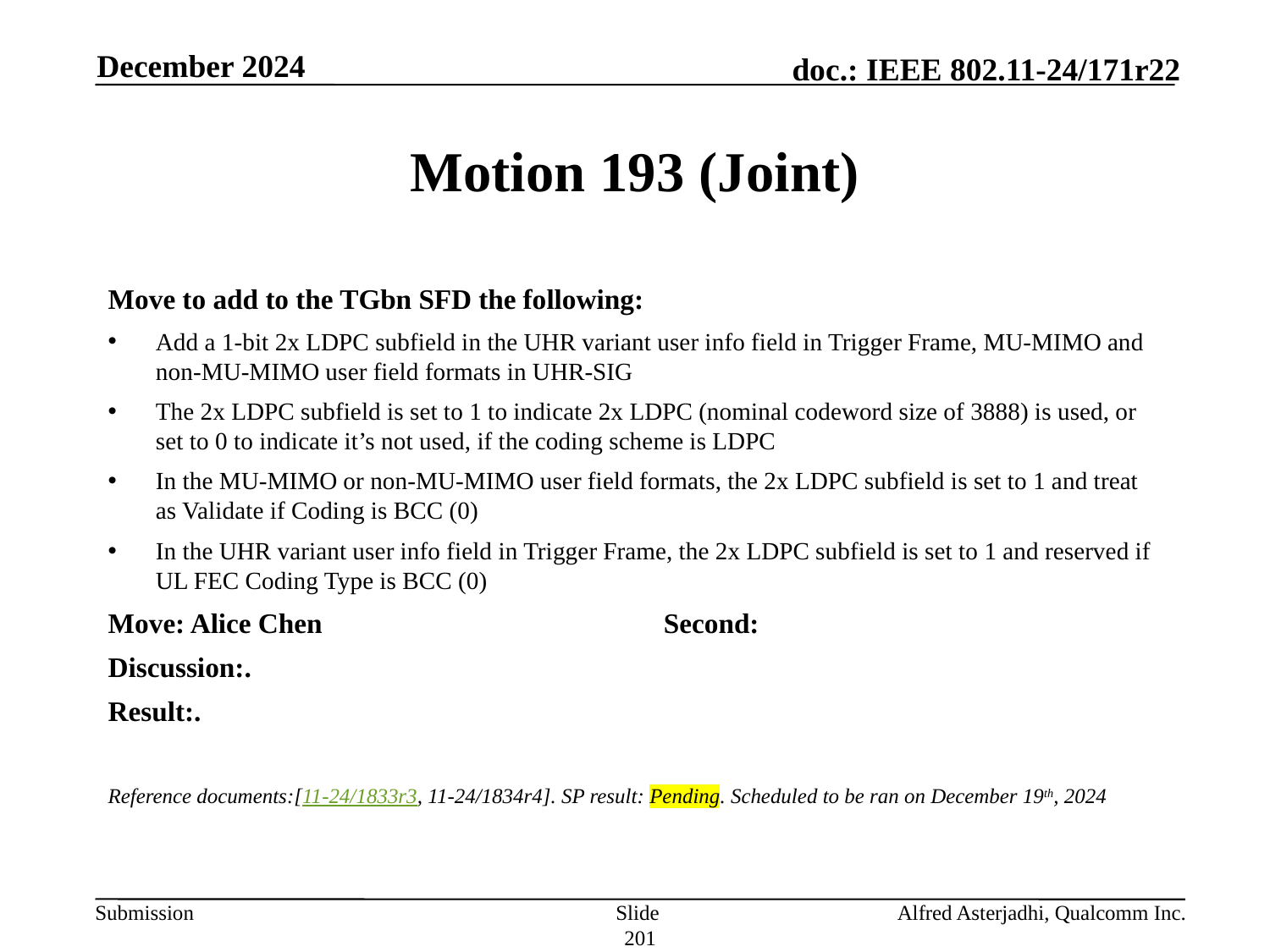

December 2024
# Motion 193 (Joint)
Move to add to the TGbn SFD the following:
Add a 1-bit 2x LDPC subfield in the UHR variant user info field in Trigger Frame, MU-MIMO and non-MU-MIMO user field formats in UHR-SIG
The 2x LDPC subfield is set to 1 to indicate 2x LDPC (nominal codeword size of 3888) is used, or set to 0 to indicate it’s not used, if the coding scheme is LDPC
In the MU-MIMO or non-MU-MIMO user field formats, the 2x LDPC subfield is set to 1 and treat as Validate if Coding is BCC (0)
In the UHR variant user info field in Trigger Frame, the 2x LDPC subfield is set to 1 and reserved if UL FEC Coding Type is BCC (0)
Move: Alice Chen			Second:
Discussion:.
Result:.

Reference documents:[11-24/1833r3, 11-24/1834r4]. SP result: Pending. Scheduled to be ran on December 19th, 2024

Slide 201
Alfred Asterjadhi, Qualcomm Inc.